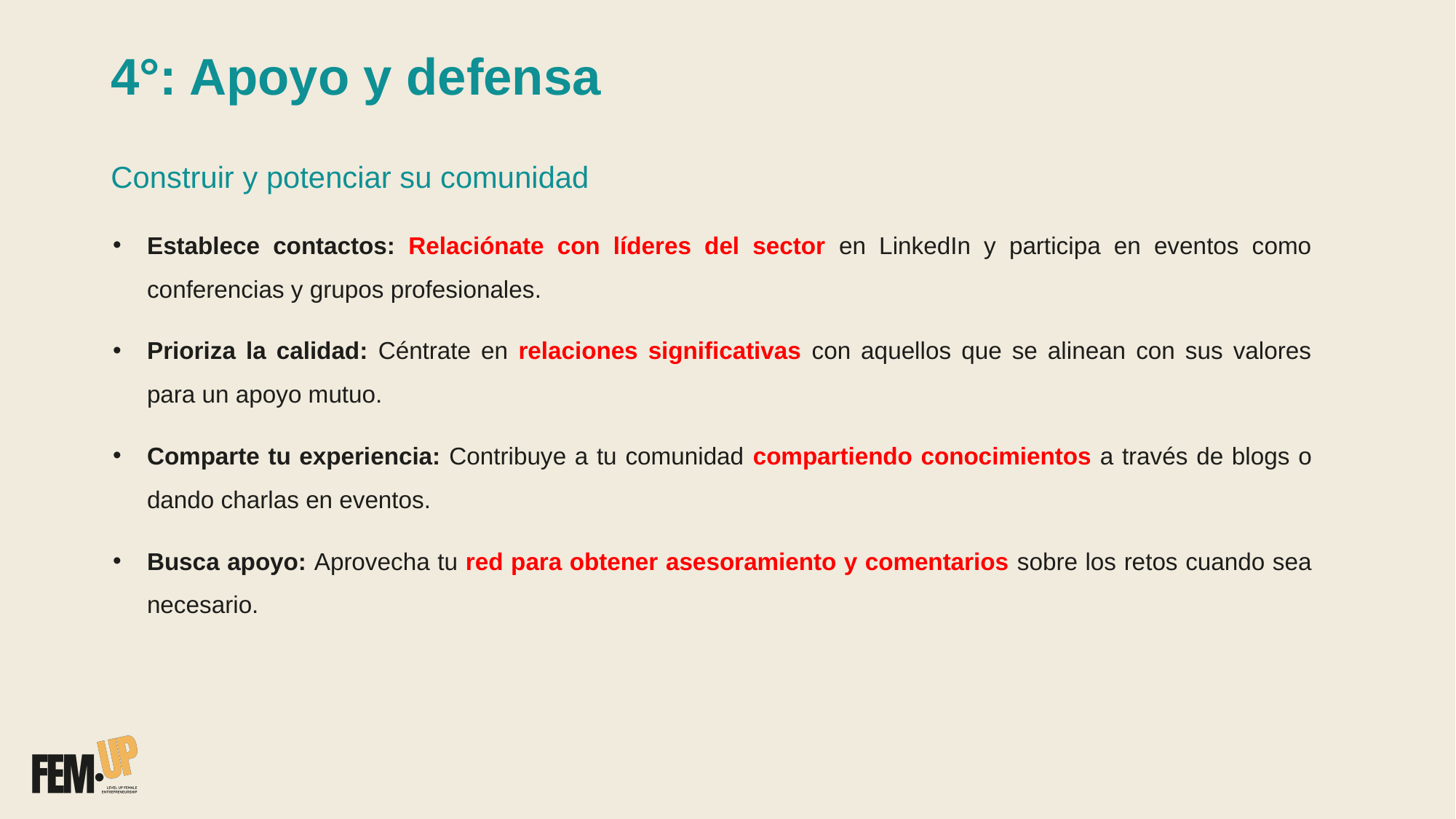

# 4°: Apoyo y defensa Construir y potenciar su comunidad

Establece contactos: Relaciónate con líderes del sector en LinkedIn y participa en eventos como conferencias y grupos profesionales.
Prioriza la calidad: Céntrate en relaciones significativas con aquellos que se alinean con sus valores para un apoyo mutuo.
Comparte tu experiencia: Contribuye a tu comunidad compartiendo conocimientos a través de blogs o dando charlas en eventos.
Busca apoyo: Aprovecha tu red para obtener asesoramiento y comentarios sobre los retos cuando sea necesario.